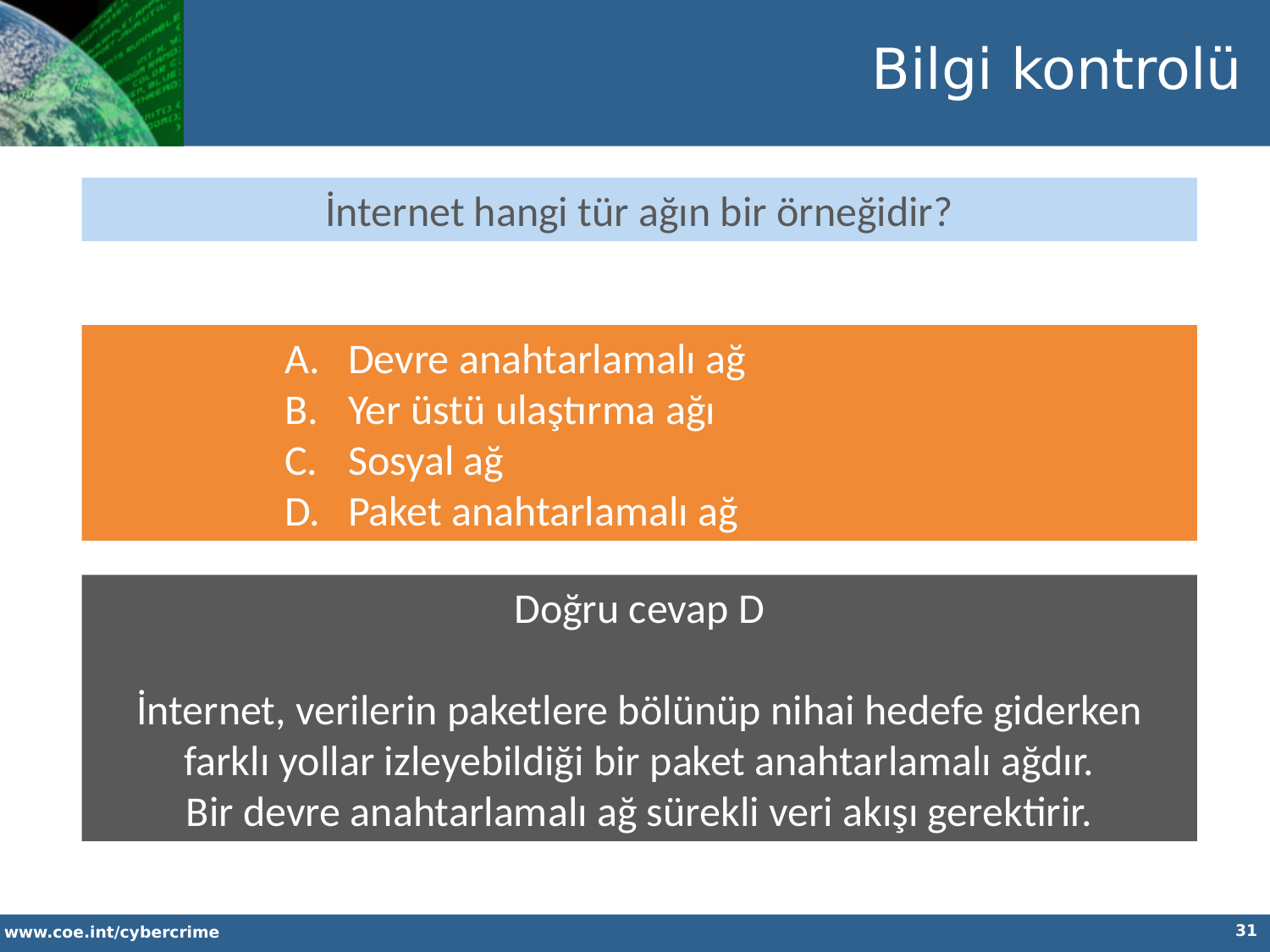

Bilgi kontrolü
İnternet hangi tür ağın bir örneğidir?
Devre anahtarlamalı ağ
Yer üstü ulaştırma ağı
Sosyal ağ
Paket anahtarlamalı ağ
Doğru cevap D

İnternet, verilerin paketlere bölünüp nihai hedefe giderken farklı yollar izleyebildiği bir paket anahtarlamalı ağdır.
Bir devre anahtarlamalı ağ sürekli veri akışı gerektirir.